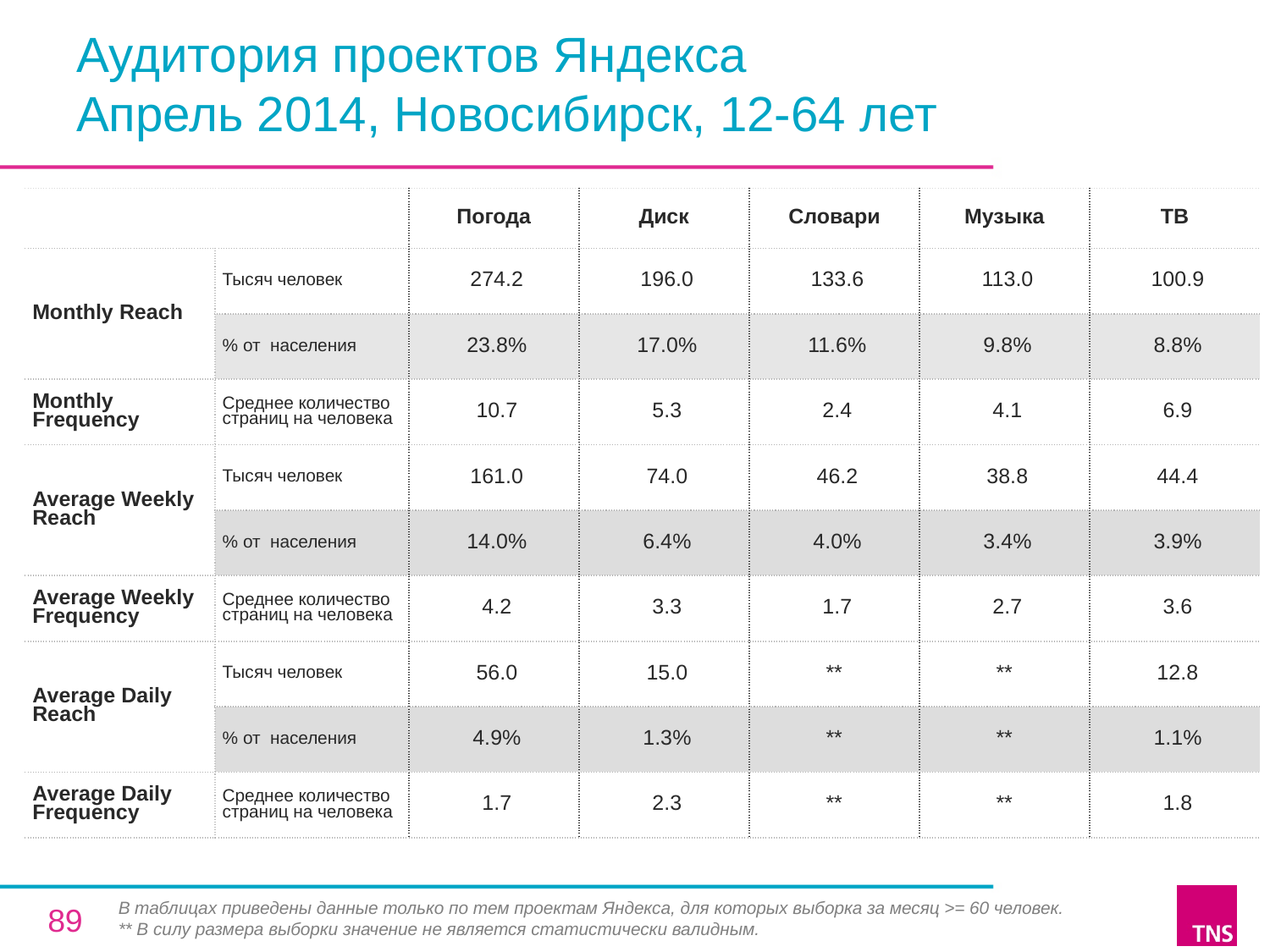

# Аудитория проектов Яндекса Апрель 2014, Новосибирск, 12-64 лет
|  |  | Погода | Диск | Словари | Музыка | ТВ |
| --- | --- | --- | --- | --- | --- | --- |
| Monthly Reach | Тысяч человек | 274.2 | 196.0 | 133.6 | 113.0 | 100.9 |
|  | % от населения | 23.8% | 17.0% | 11.6% | 9.8% | 8.8% |
| Monthly Frequency | Среднее количество страниц на человека | 10.7 | 5.3 | 2.4 | 4.1 | 6.9 |
| Average Weekly Reach | Тысяч человек | 161.0 | 74.0 | 46.2 | 38.8 | 44.4 |
|  | % от населения | 14.0% | 6.4% | 4.0% | 3.4% | 3.9% |
| Average Weekly Frequency | Среднее количество страниц на человека | 4.2 | 3.3 | 1.7 | 2.7 | 3.6 |
| Average Daily Reach | Тысяч человек | 56.0 | 15.0 | \*\* | \*\* | 12.8 |
|  | % от населения | 4.9% | 1.3% | \*\* | \*\* | 1.1% |
| Average Daily Frequency | Среднее количество страниц на человека | 1.7 | 2.3 | \*\* | \*\* | 1.8 |
В таблицах приведены данные только по тем проектам Яндекса, для которых выборка за месяц >= 60 человек.
** В силу размера выборки значение не является статистически валидным.
89